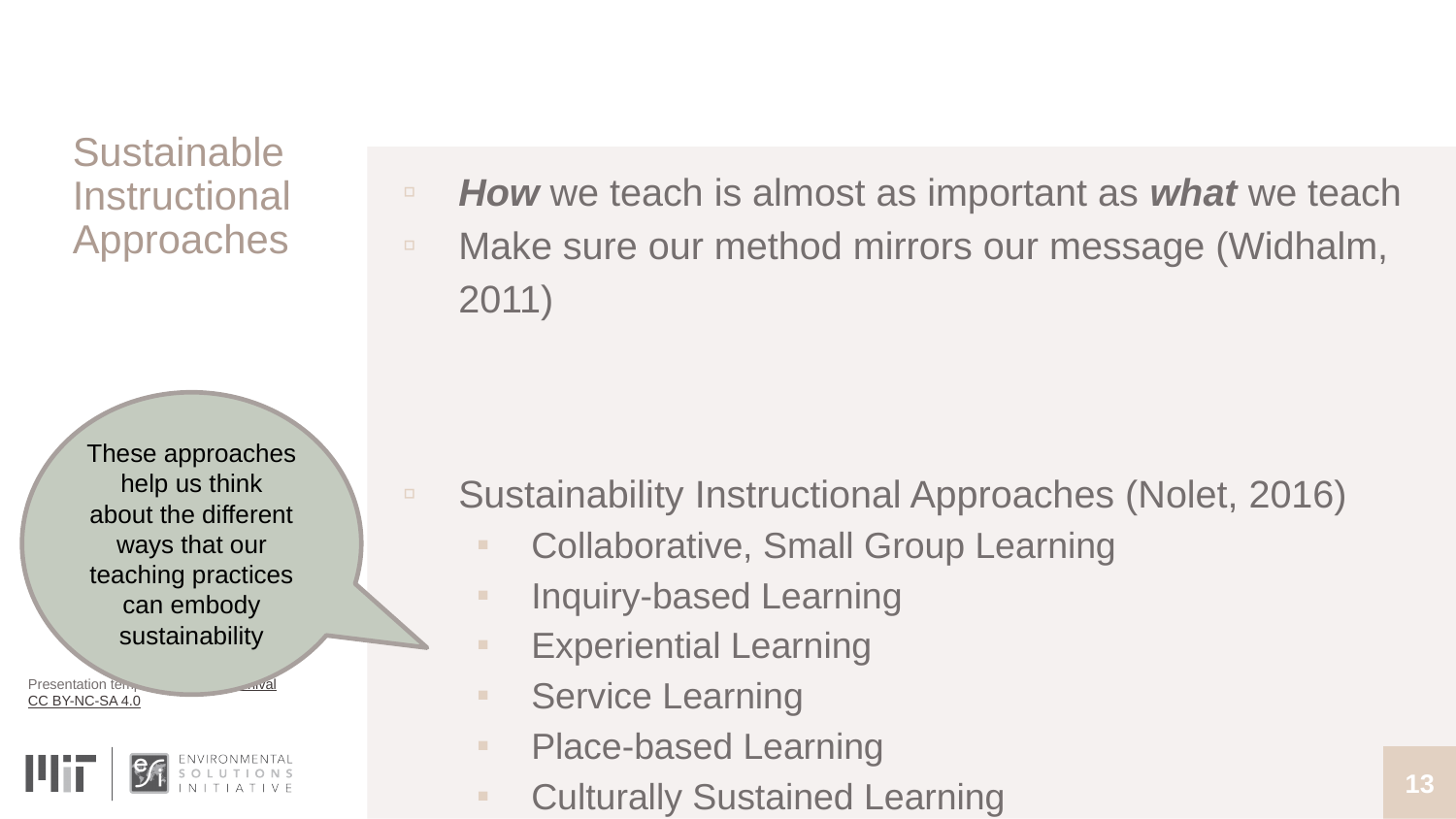

# Sustainable Instructional Approaches
How we teach is almost as important as what we teach
Make sure our method mirrors our message (Widhalm, 2011)

Sustainability Instructional Approaches (Nolet, 2016)
Collaborative, Small Group Learning
Inquiry-based Learning
Experiential Learning
Service Learning
Place-based Learning
Culturally Sustained Learning
These approaches help us think about the different ways that our teaching practices can embody sustainability
13